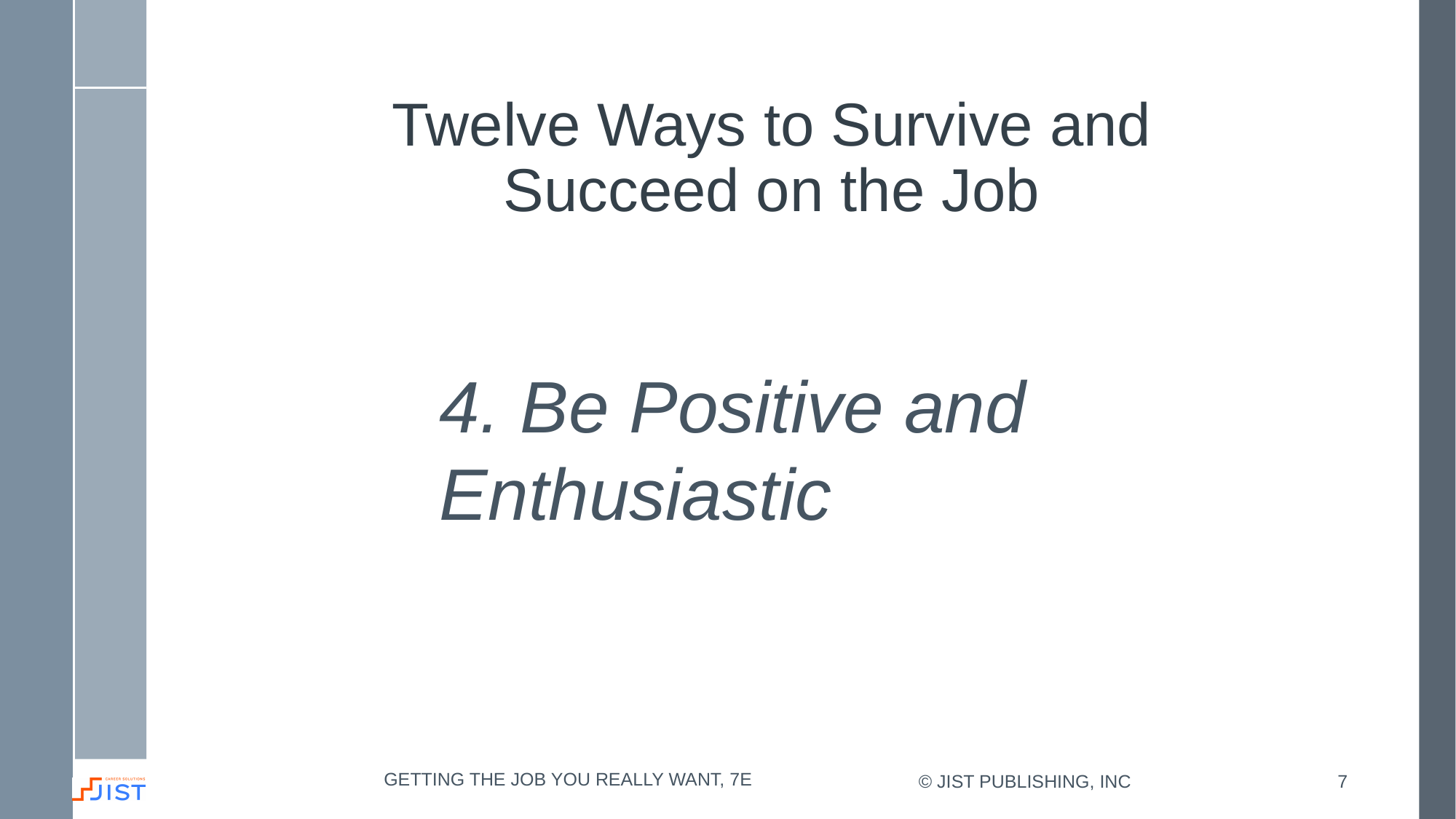

# Twelve Ways to Survive and Succeed on the Job
4. Be Positive and Enthusiastic
Getting the job you really want, 7e
© JIST Publishing, Inc
7